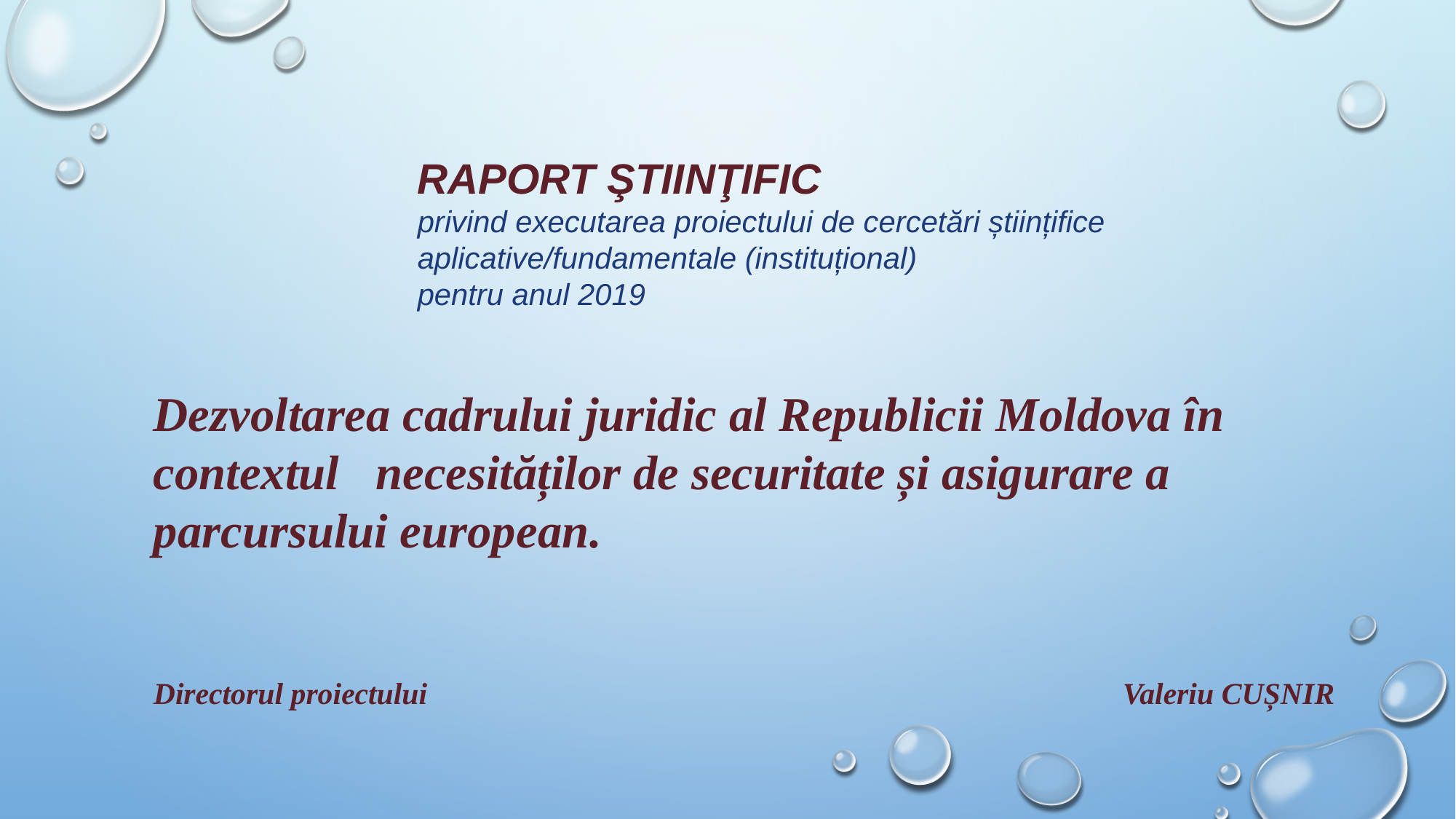

RAPORT ŞTIINŢIFIC
privind executarea proiectului de cercetări științifice
aplicative/fundamentale (instituțional)
pentru anul 2019
Dezvoltarea cadrului juridic al Republicii Moldova în contextul   necesităților de securitate și asigurare a parcursului european.

Directorul proiectului                                                                                           Valeriu CUȘNIR